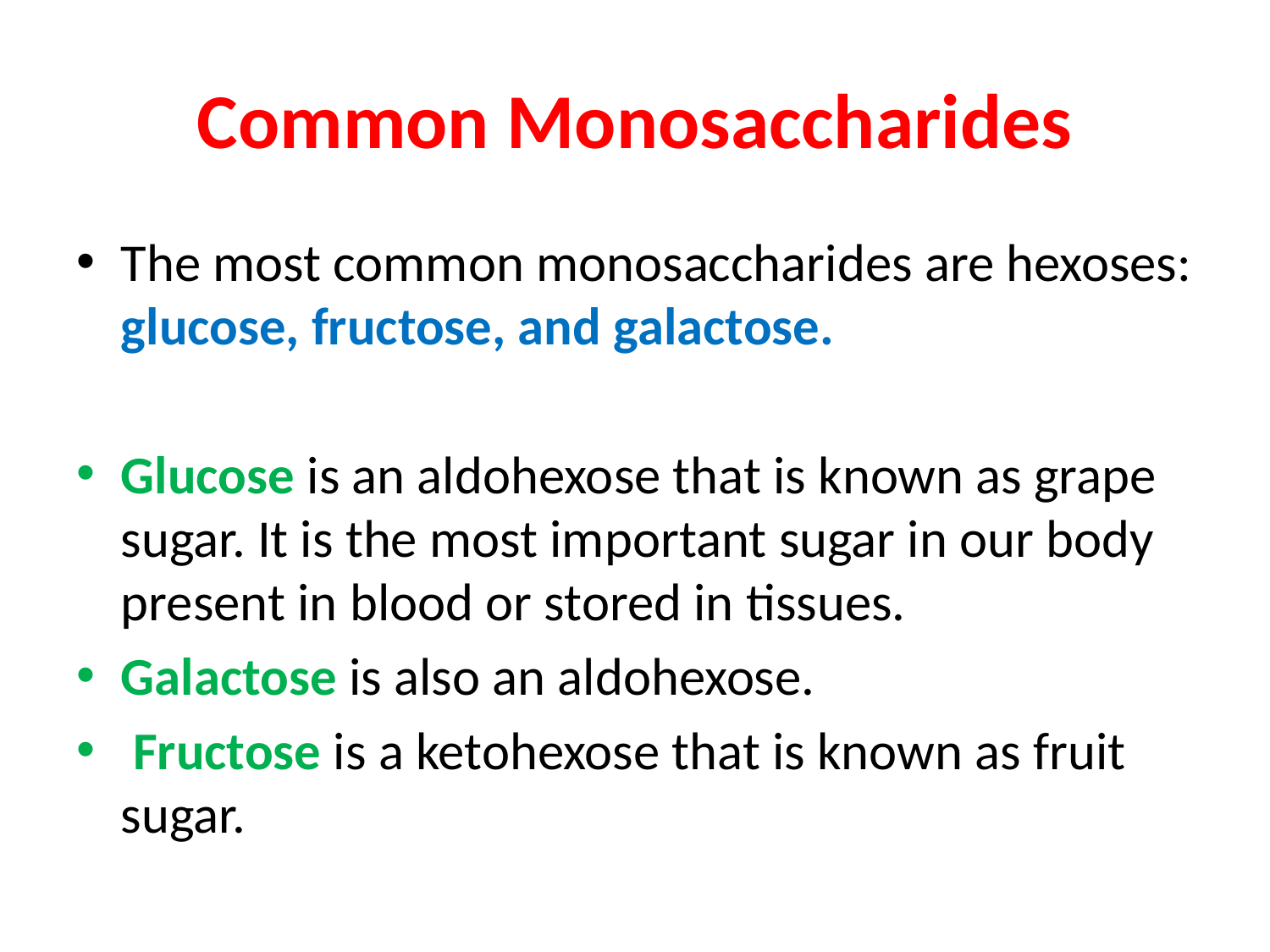

# Common Monosaccharides
The most common monosaccharides are hexoses: glucose, fructose, and galactose.

Glucose is an aldohexose that is known as grape sugar. It is the most important sugar in our body present in blood or stored in tissues.
Galactose is also an aldohexose.
 Fructose is a ketohexose that is known as fruit sugar.